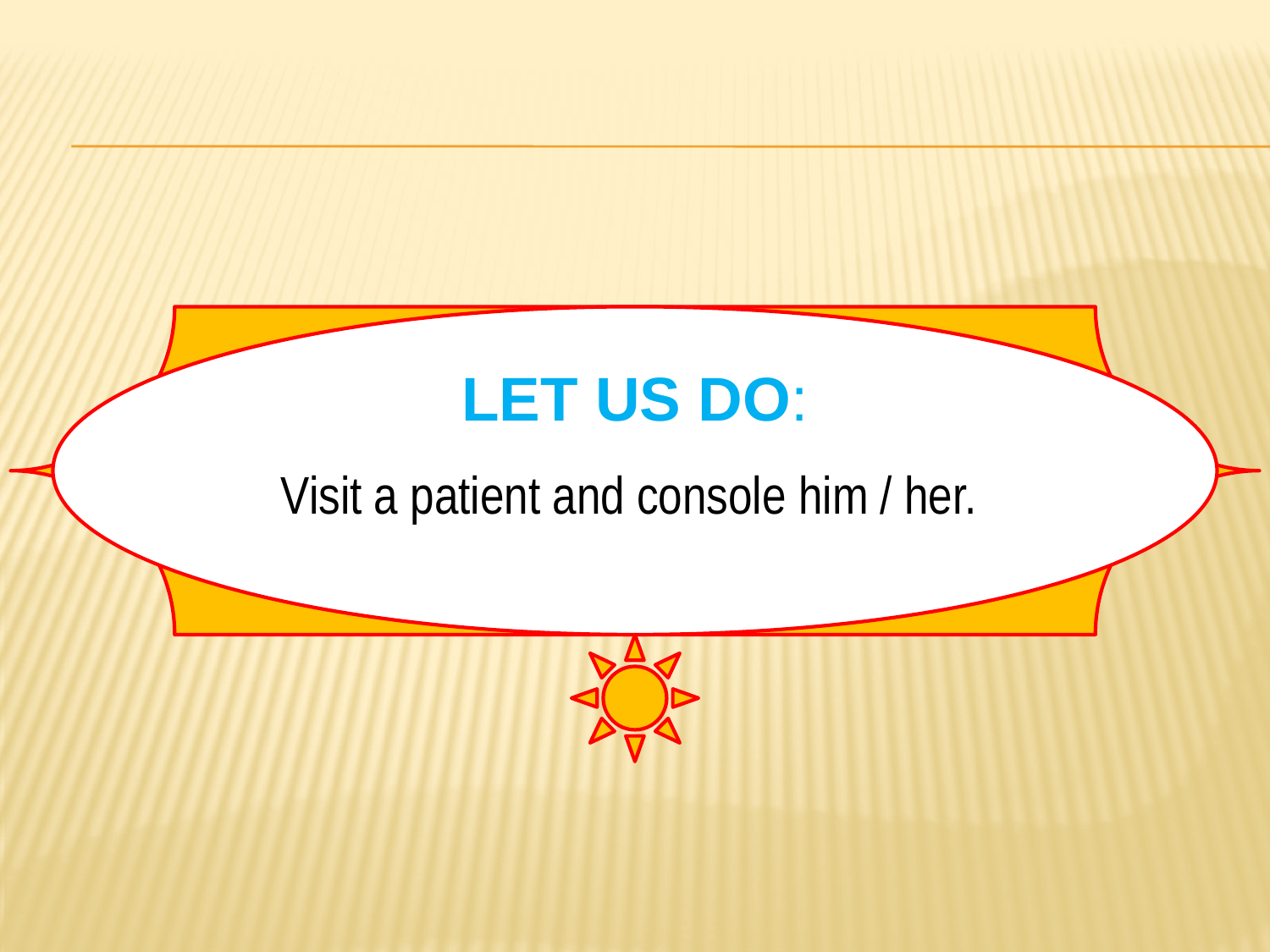

# LET US DO:
Visit a patient and console him / her.